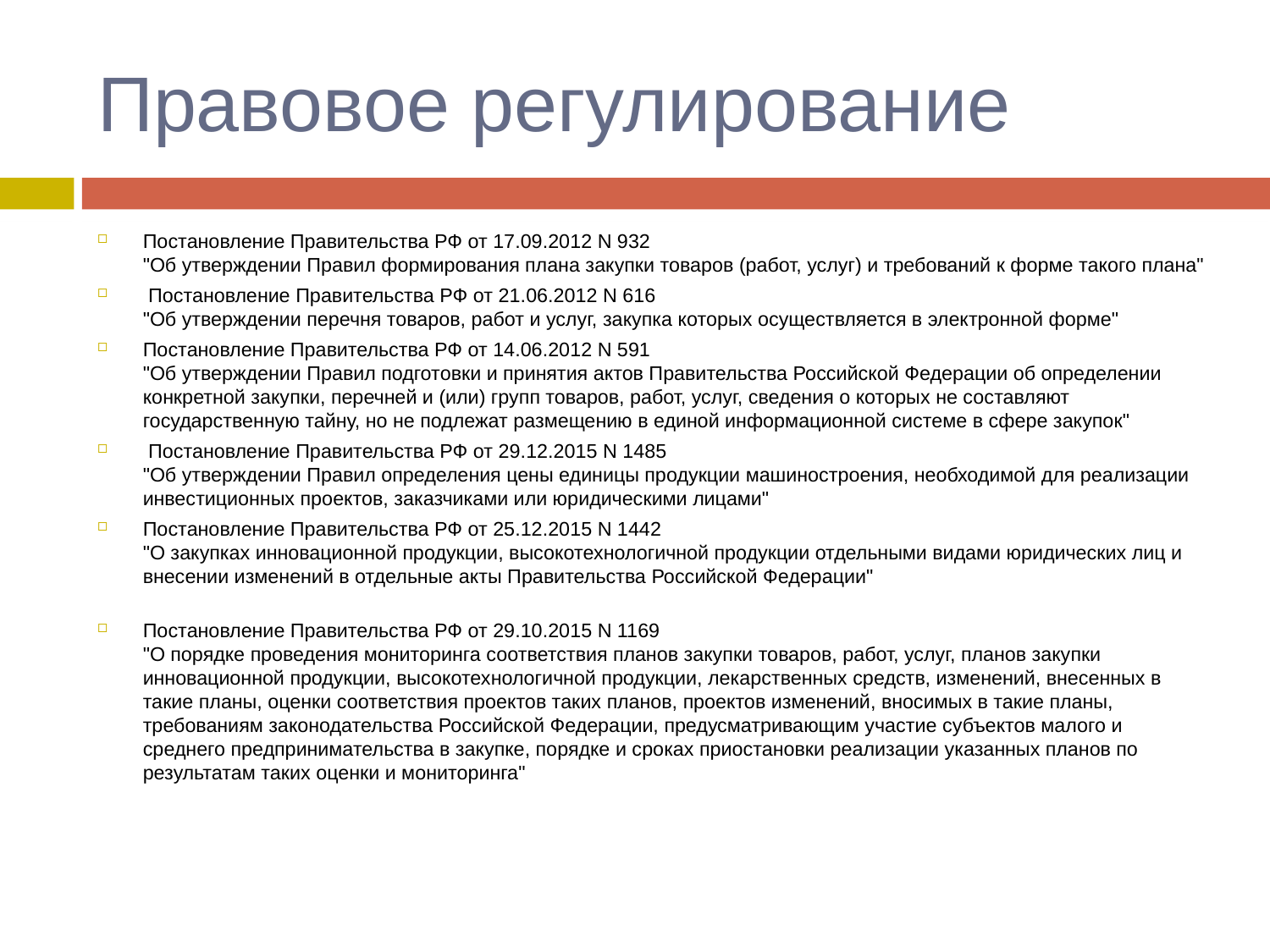

# Правовое регулирование
Постановление Правительства РФ от 17.09.2012 N 932
"Об утверждении Правил формирования плана закупки товаров (работ, услуг) и требований к форме такого плана"
 Постановление Правительства РФ от 21.06.2012 N 616
"Об утверждении перечня товаров, работ и услуг, закупка которых осуществляется в электронной форме"
Постановление Правительства РФ от 14.06.2012 N 591
"Об утверждении Правил подготовки и принятия актов Правительства Российской Федерации об определении конкретной закупки, перечней и (или) групп товаров, работ, услуг, сведения о которых не составляют государственную тайну, но не подлежат размещению в единой информационной системе в сфере закупок"
 Постановление Правительства РФ от 29.12.2015 N 1485
"Об утверждении Правил определения цены единицы продукции машиностроения, необходимой для реализации инвестиционных проектов, заказчиками или юридическими лицами"
Постановление Правительства РФ от 25.12.2015 N 1442
"О закупках инновационной продукции, высокотехнологичной продукции отдельными видами юридических лиц и внесении изменений в отдельные акты Правительства Российской Федерации"
Постановление Правительства РФ от 29.10.2015 N 1169
"О порядке проведения мониторинга соответствия планов закупки товаров, работ, услуг, планов закупки инновационной продукции, высокотехнологичной продукции, лекарственных средств, изменений, внесенных в такие планы, оценки соответствия проектов таких планов, проектов изменений, вносимых в такие планы, требованиям законодательства Российской Федерации, предусматривающим участие субъектов малого и среднего предпринимательства в закупке, порядке и сроках приостановки реализации указанных планов по результатам таких оценки и мониторинга"